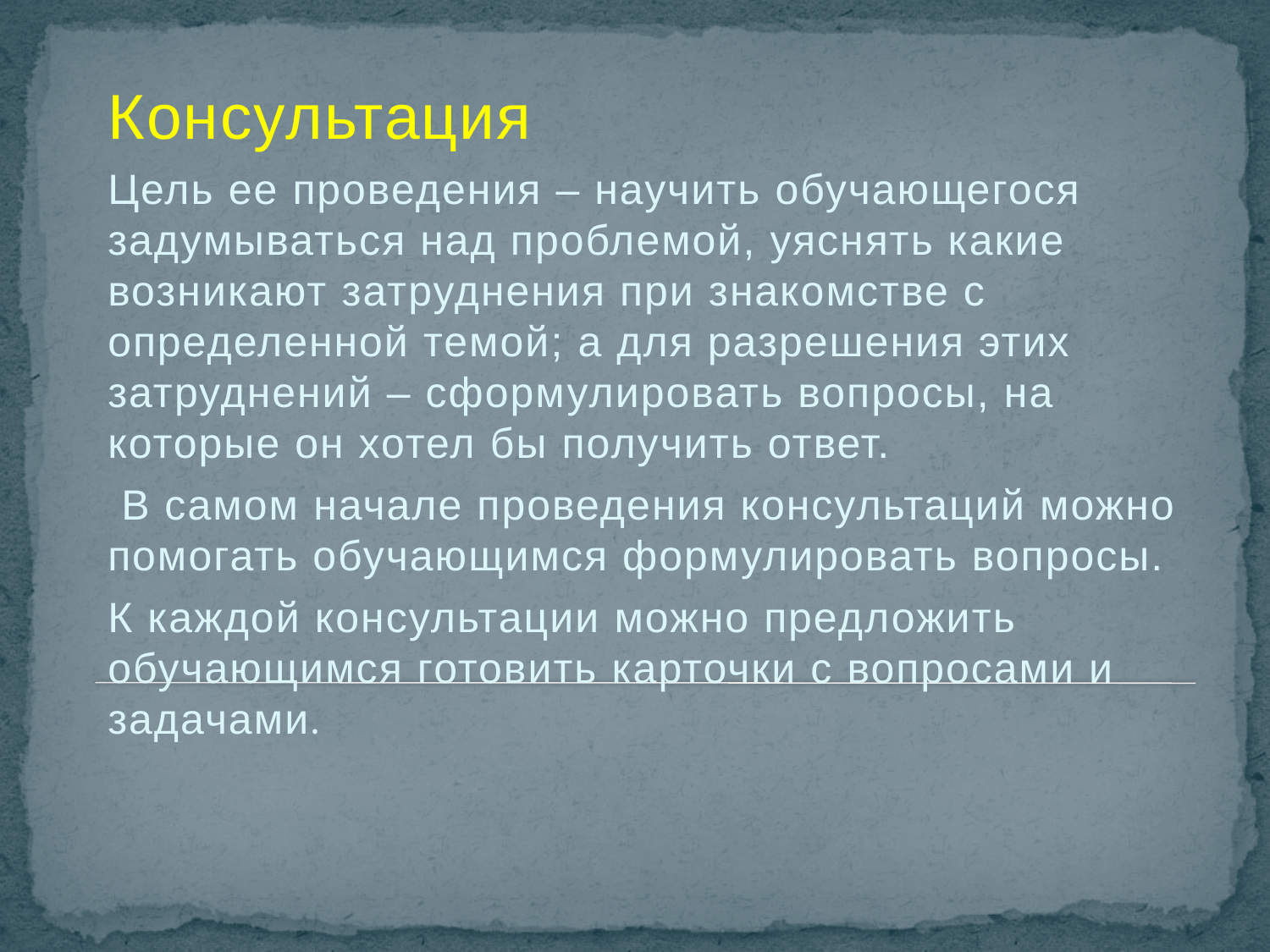

Консультация
Цель ее проведения – научить обучающегося  задумываться над проблемой, уяснять какие возникают затруднения при знакомстве с определенной темой; а для разрешения этих затруднений – сформулировать вопросы, на которые он хотел бы получить ответ.
 В самом начале проведения консультаций можно помогать обучающимся формулировать вопросы.
К каждой консультации можно предложить обучающимся готовить карточки с вопросами и задачами.